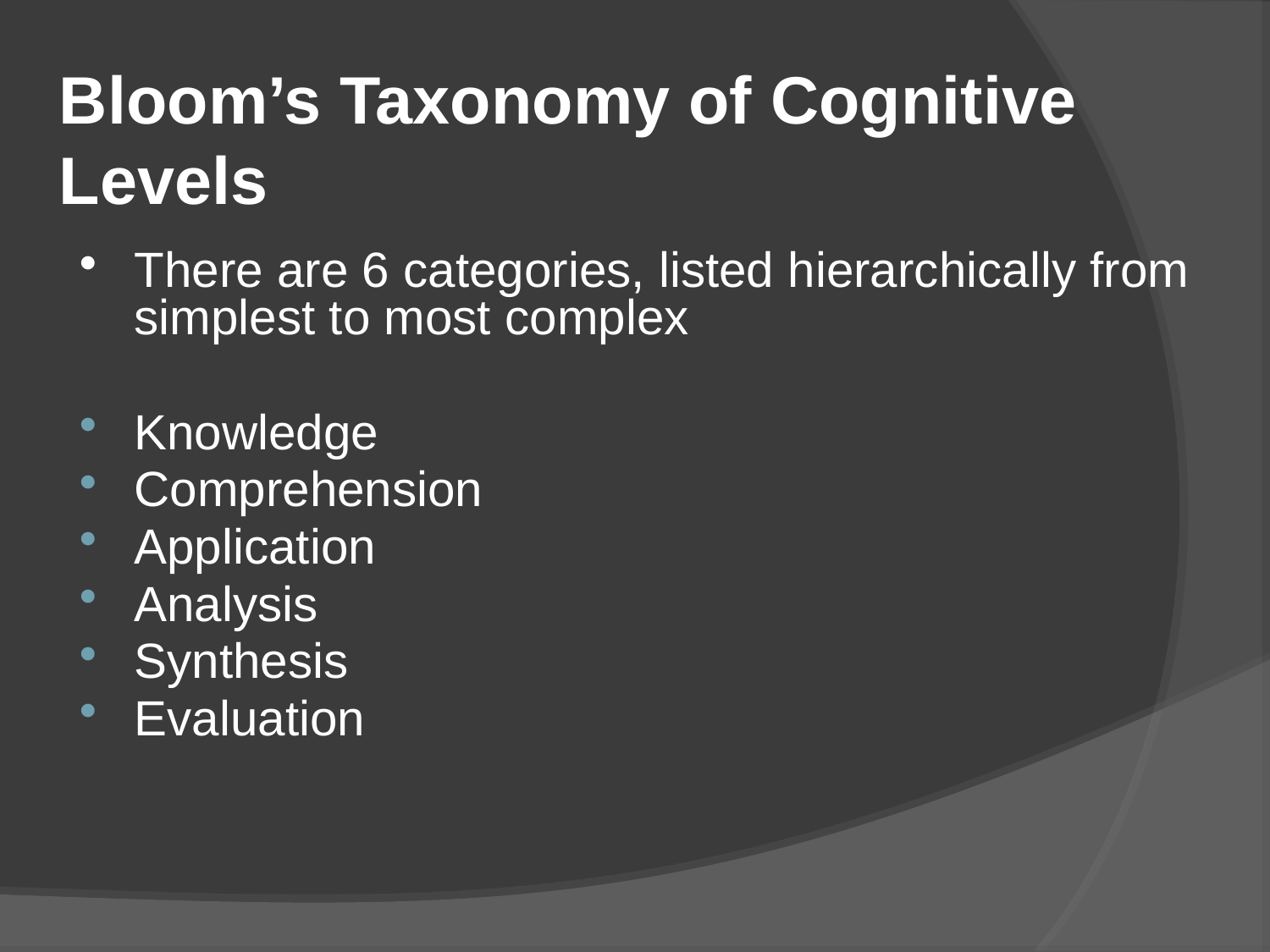

# Bloom’s Taxonomy of Cognitive Levels
There are 6 categories, listed hierarchically from simplest to most complex

Knowledge
Comprehension
Application
Analysis
Synthesis
Evaluation